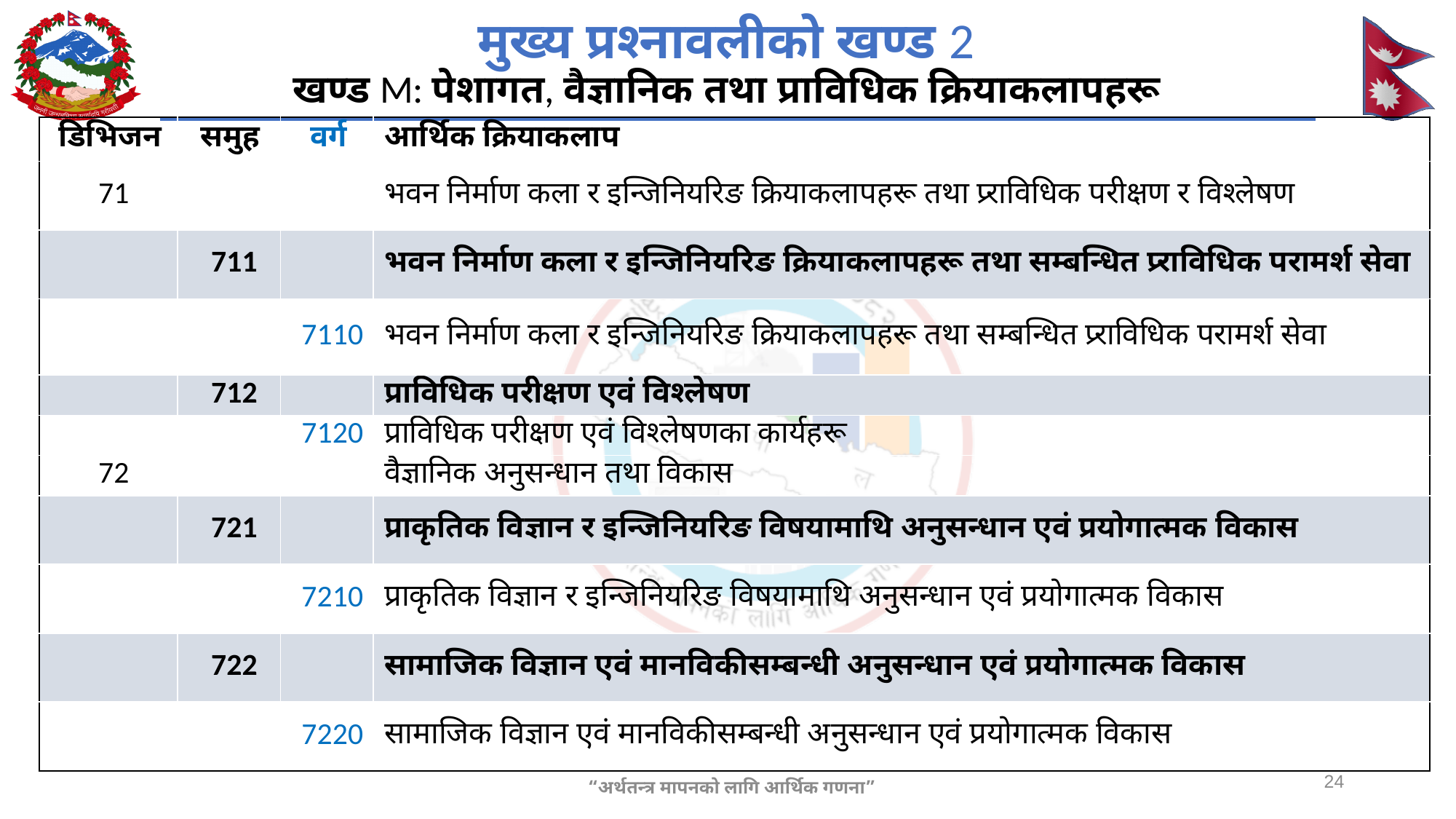

# मुख्य प्रश्नावलीको खण्ड 2 खण्ड M: पेशागत, वैज्ञानिक तथा प्राविधिक क्रियाकलापहरू
| डिभिजन | समुह | वर्ग | आर्थिक क्रियाकलाप |
| --- | --- | --- | --- |
| 71 |  |  | भवन निर्माण कला र इन्जिनियरिङ क्रियाकलापहरू तथा प्र्राविधिक परीक्षण र विश्लेषण |
|  | 711 |  | भवन निर्माण कला र इन्जिनियरिङ क्रियाकलापहरू तथा सम्बन्धित प्र्राविधिक परामर्श सेवा |
|  |  | 7110 | भवन निर्माण कला र इन्जिनियरिङ क्रियाकलापहरू तथा सम्बन्धित प्र्राविधिक परामर्श सेवा |
|  | 712 |  | प्राविधिक परीक्षण एवं विश्लेषण |
|  |  | 7120 | प्राविधिक परीक्षण एवं विश्लेषणका कार्यहरू |
| 72 |  |  | वैज्ञानिक अनुसन्धान तथा विकास |
|  | 721 |  | प्राकृतिक विज्ञान र इन्जिनियरिङ विषयामाथि अनुसन्धान एवं प्रयोगात्मक विकास |
|  |  | 7210 | प्राकृतिक विज्ञान र इन्जिनियरिङ विषयामाथि अनुसन्धान एवं प्रयोगात्मक विकास |
|  | 722 |  | सामाजिक विज्ञान एवं मानविकीसम्बन्धी अनुसन्धान एवं प्रयोगात्मक विकास |
|  |  | 7220 | सामाजिक विज्ञान एवं मानविकीसम्बन्धी अनुसन्धान एवं प्रयोगात्मक विकास |
24
“अर्थतन्त्र मापनको लागि आर्थिक गणना”